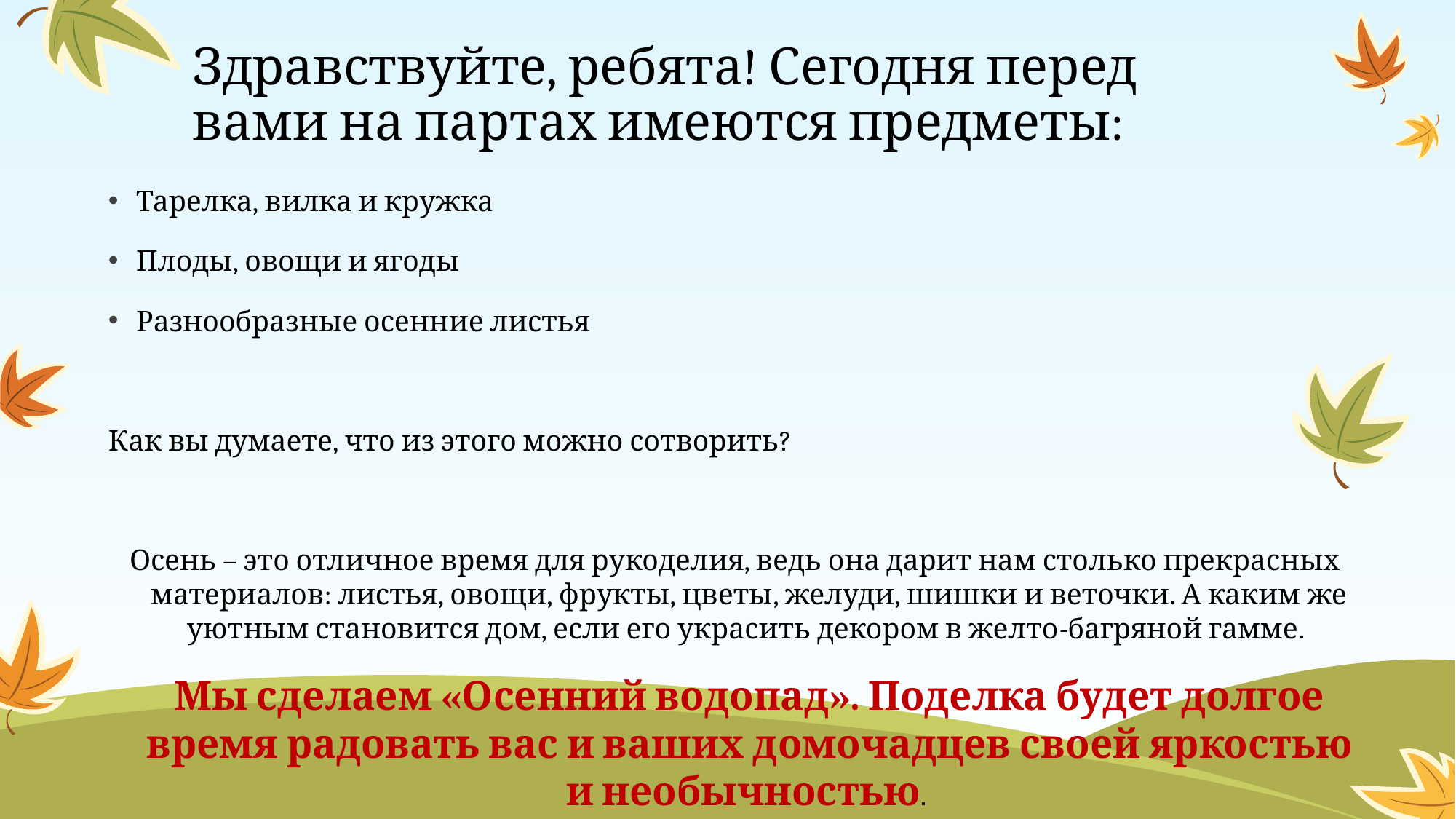

# Здравствуйте, ребята! Сегодня перед вами на партах имеются предметы:
Тарелка, вилка и кружка
Плоды, овощи и ягоды
Разнообразные осенние листья

Как вы думаете, что из этого можно сотворить?

Осень – это отличное время для рукоделия, ведь она дарит нам столько прекрасных материалов: листья, овощи, фрукты, цветы, желуди, шишки и веточки. А каким же уютным становится дом, если его украсить декором в желто-багряной гамме.
	Мы сделаем «Осенний водопад». Поделка будет долгое время радовать вас и ваших домочадцев своей яркостью и необычностью.